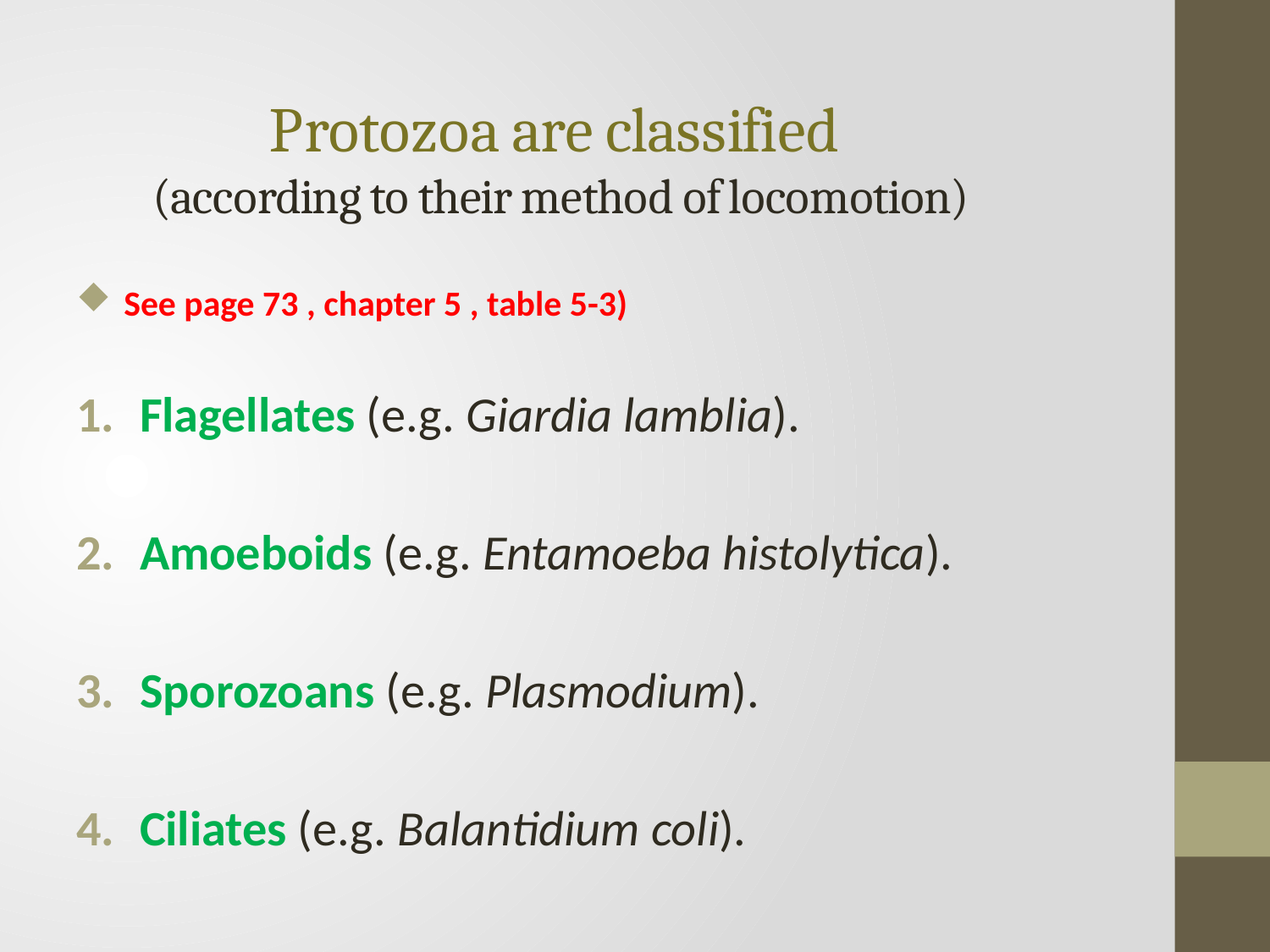

# Protozoa are classified (according to their method of locomotion)
See page 73 , chapter 5 , table 5-3)

Flagellates (e.g. Giardia lamblia).

Amoeboids (e.g. Entamoeba histolytica).

Sporozoans (e.g. Plasmodium).

Ciliates (e.g. Balantidium coli).